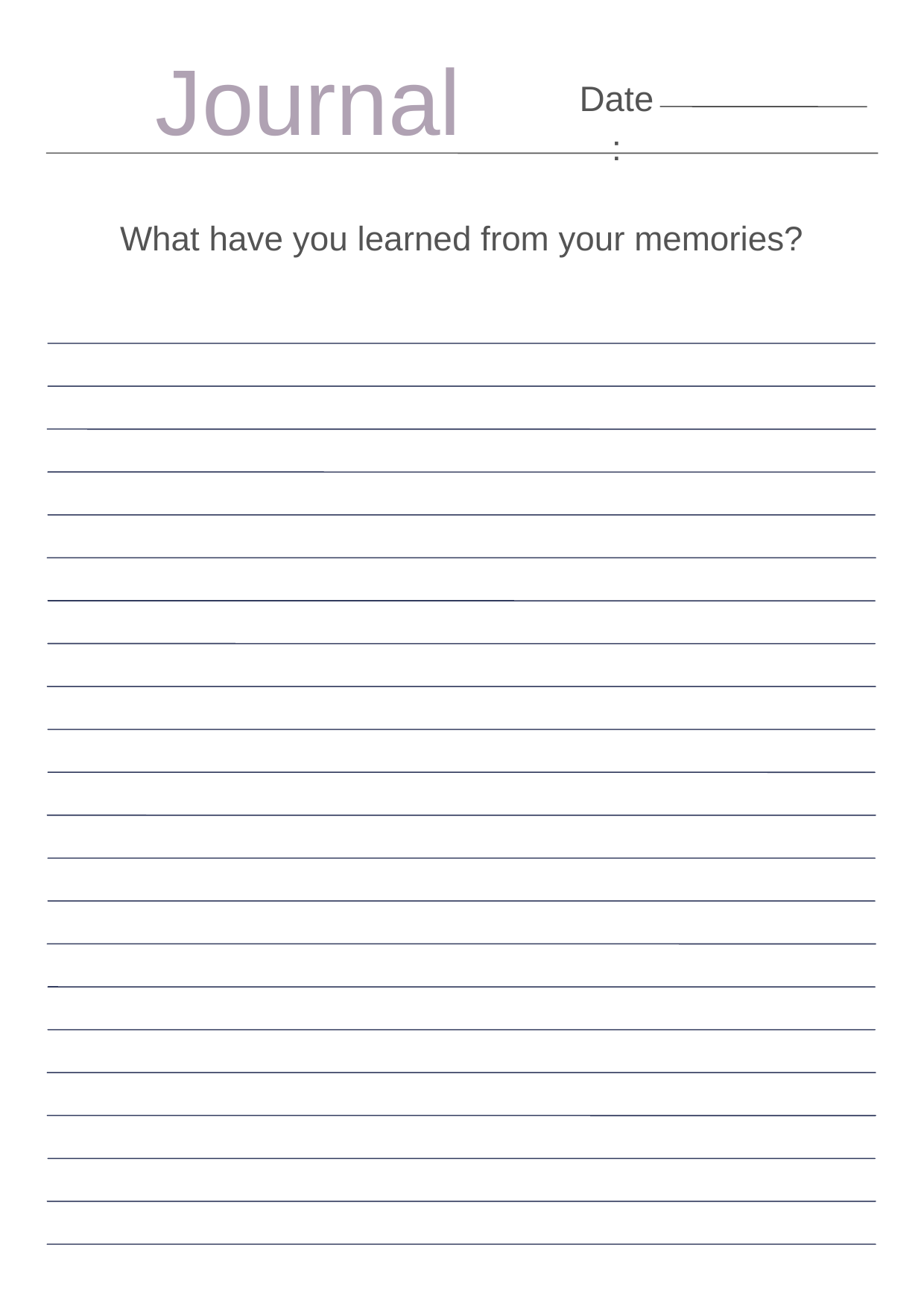

Journal
Date:

What have you learned from your memories?